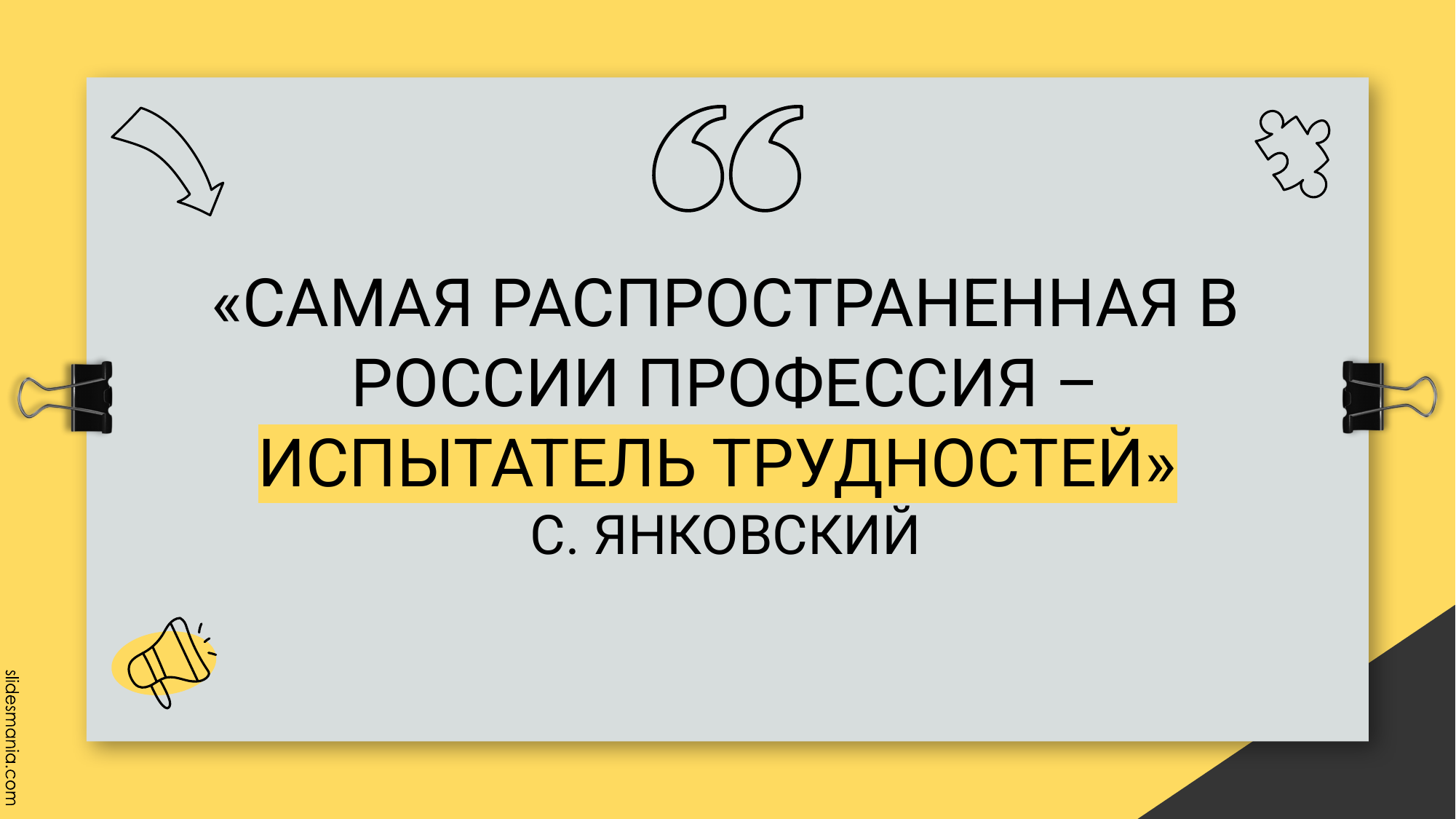

# «САМАЯ РАСПРОСТРАНЕННАЯ В РОССИИ ПРОФЕССИЯ – ИСПЫТАТЕЛЬ ТРУДНОСТЕЙ» С. ЯНКОВСКИЙ